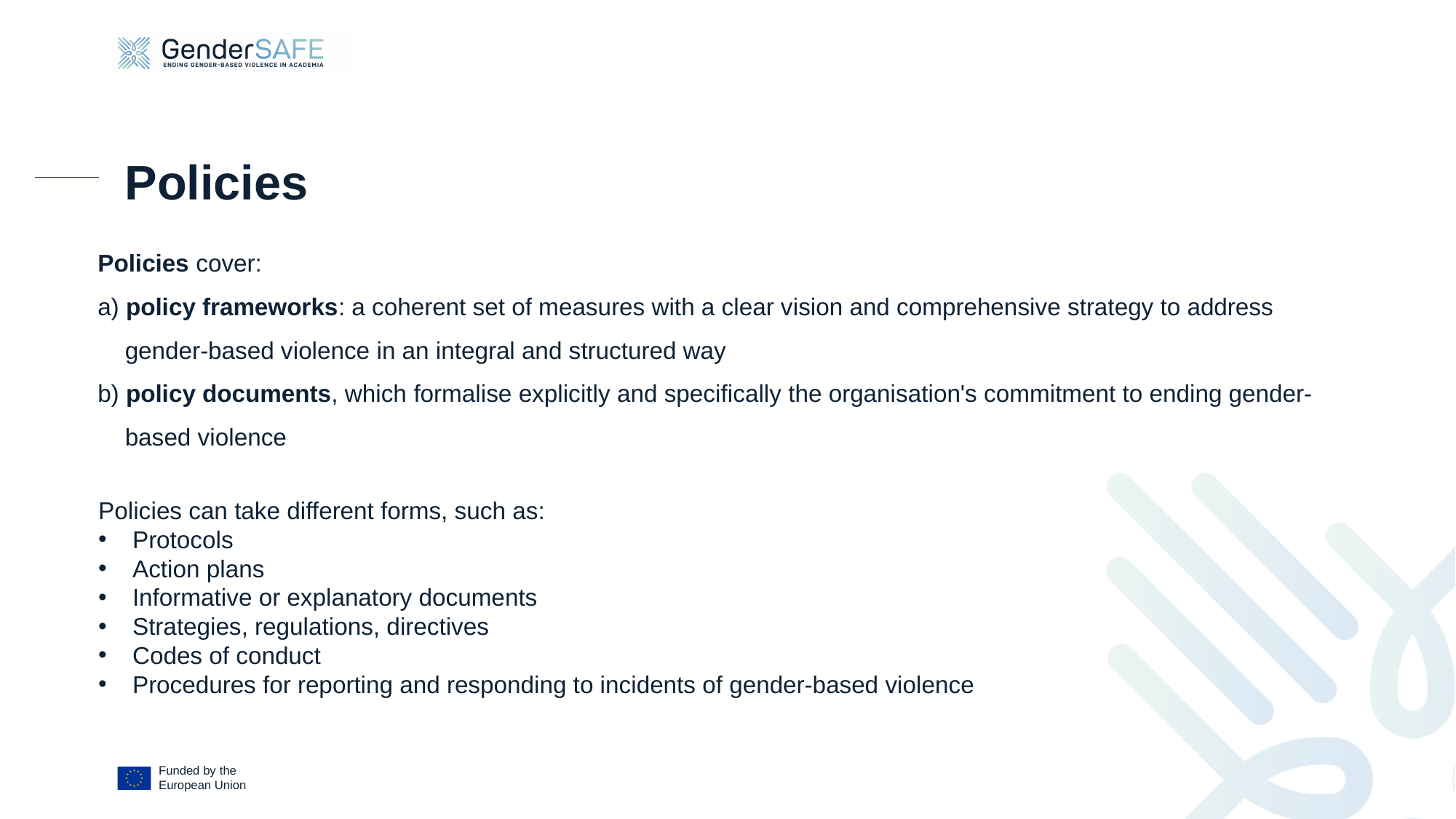

# Policies
Policies cover:
a) policy frameworks: a coherent set of measures with a clear vision and comprehensive strategy to address gender-based violence in an integral and structured way
b) policy documents, which formalise explicitly and specifically the organisation's commitment to ending gender-based violence
Policies can take different forms, such as:
Protocols
Action plans
Informative or explanatory documents
Strategies, regulations, directives
Codes of conduct
Procedures for reporting and responding to incidents of gender-based violence